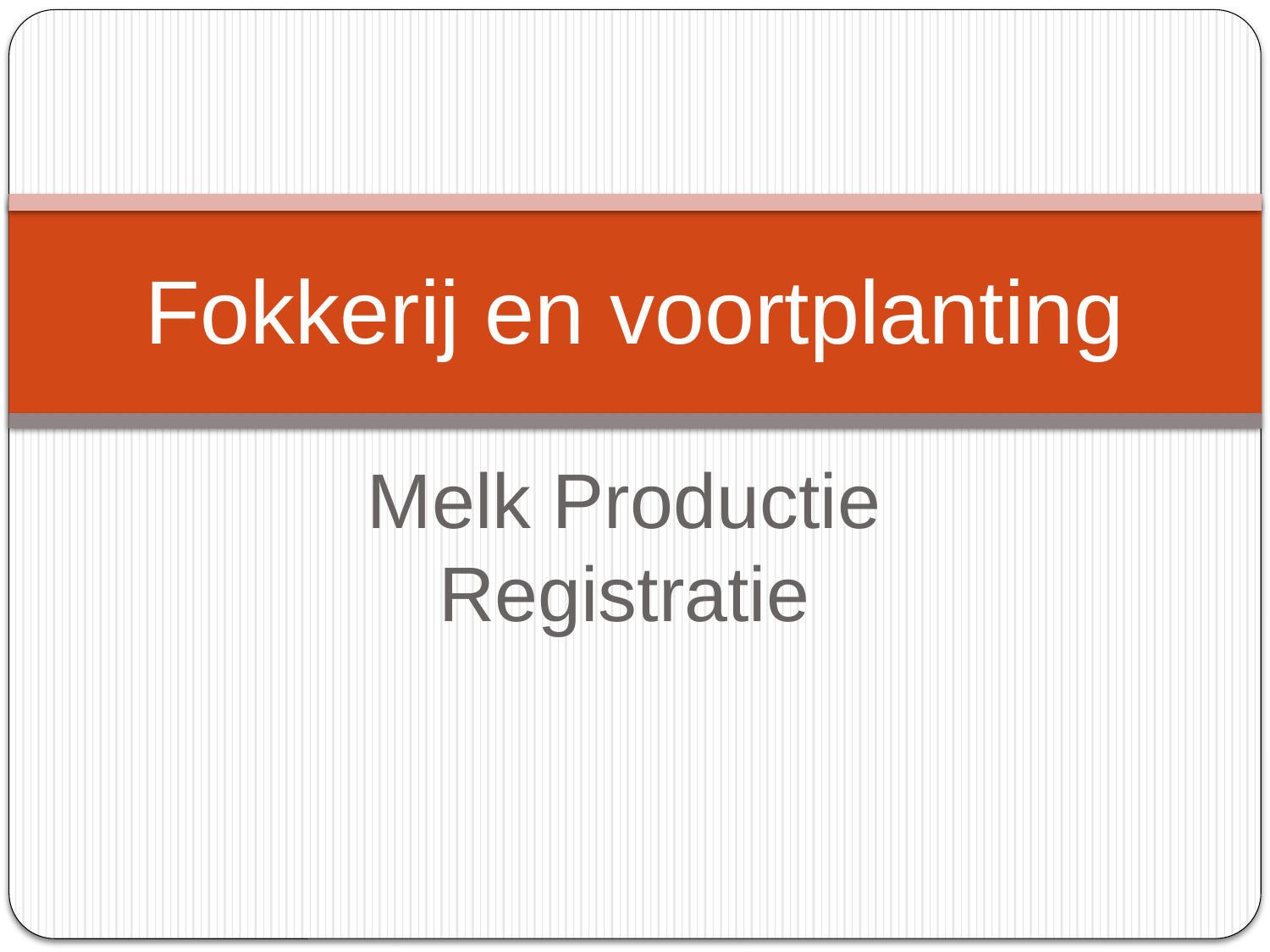

# Fokkerij en voortplanting
Melk Productie Registratie